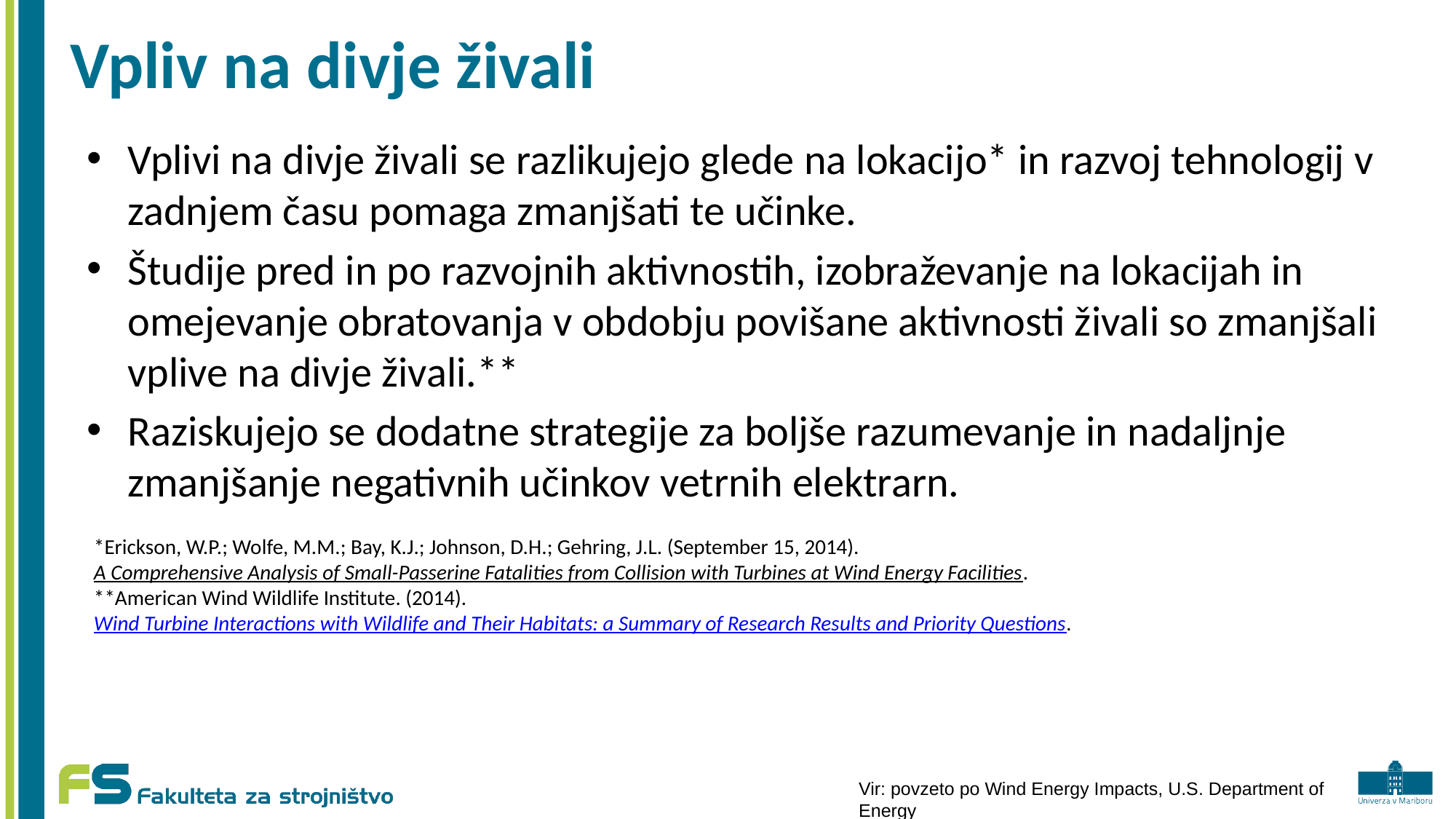

# Vpliv na divje živali
Vplivi na divje živali se razlikujejo glede na lokacijo* in razvoj tehnologij v zadnjem času pomaga zmanjšati te učinke.
Študije pred in po razvojnih aktivnostih, izobraževanje na lokacijah in omejevanje obratovanja v obdobju povišane aktivnosti živali so zmanjšali vplive na divje živali.**
Raziskujejo se dodatne strategije za boljše razumevanje in nadaljnje zmanjšanje negativnih učinkov vetrnih elektrarn.

*Erickson, W.P.; Wolfe, M.M.; Bay, K.J.; Johnson, D.H.; Gehring, J.L. (September 15, 2014). A Comprehensive Analysis of Small-Passerine Fatalities from Collision with Turbines at Wind Energy Facilities.
**American Wind Wildlife Institute. (2014). Wind Turbine Interactions with Wildlife and Their Habitats: a Summary of Research Results and Priority Questions.
Vir: povzeto po Wind Energy Impacts, U.S. Department of Energy